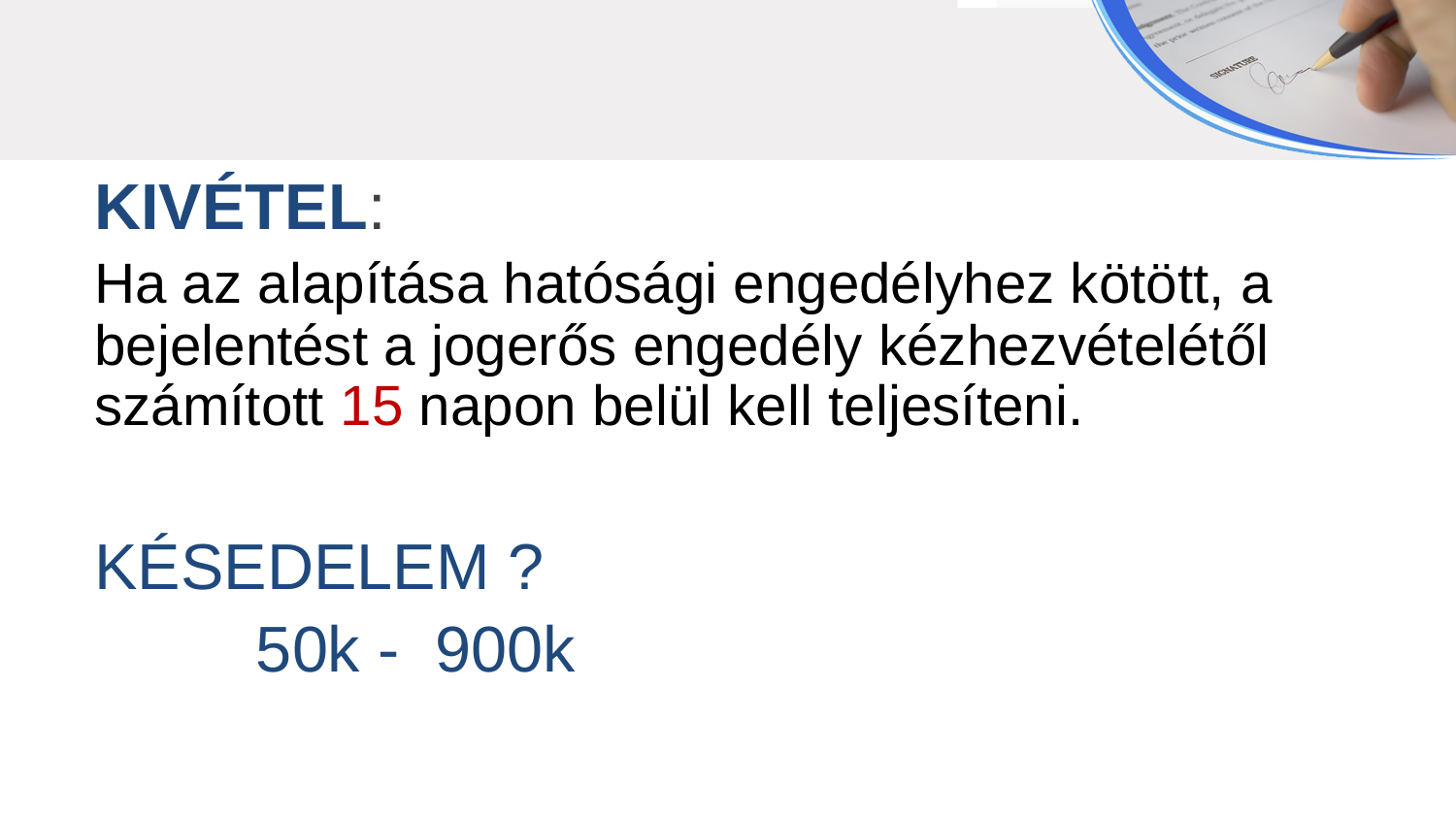

KIVÉTEL:
Ha az alapítása hatósági engedélyhez kötött, a
bejelentést a jogerős engedély kézhezvételétől
számított 15 napon belül kell teljesíteni.

KÉSEDELEM ?
         50k -  900k